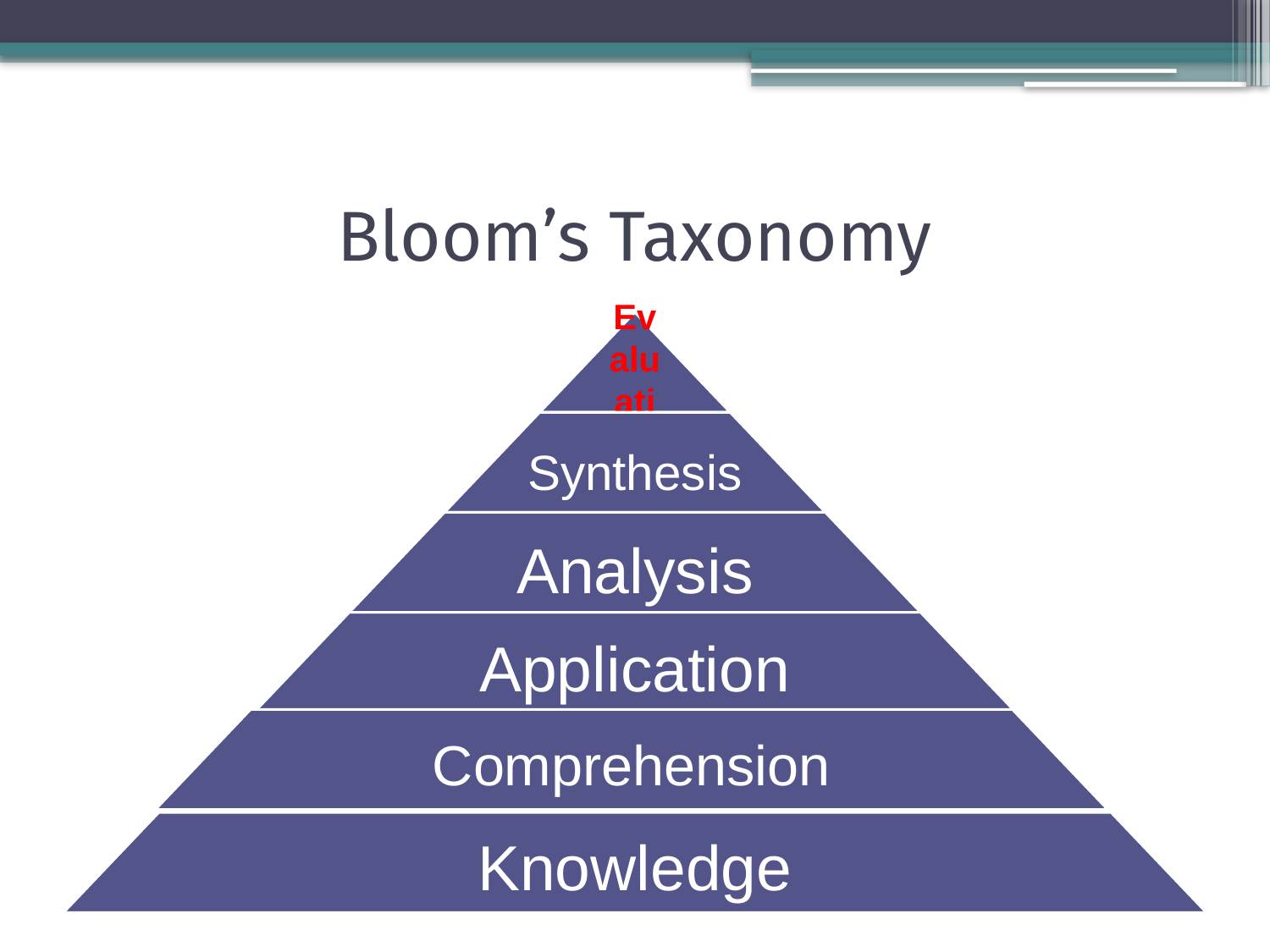

# Bloom’s Taxonomy
Evaluation
Synthesis
Analysis
Application
Comprehension
Knowledge